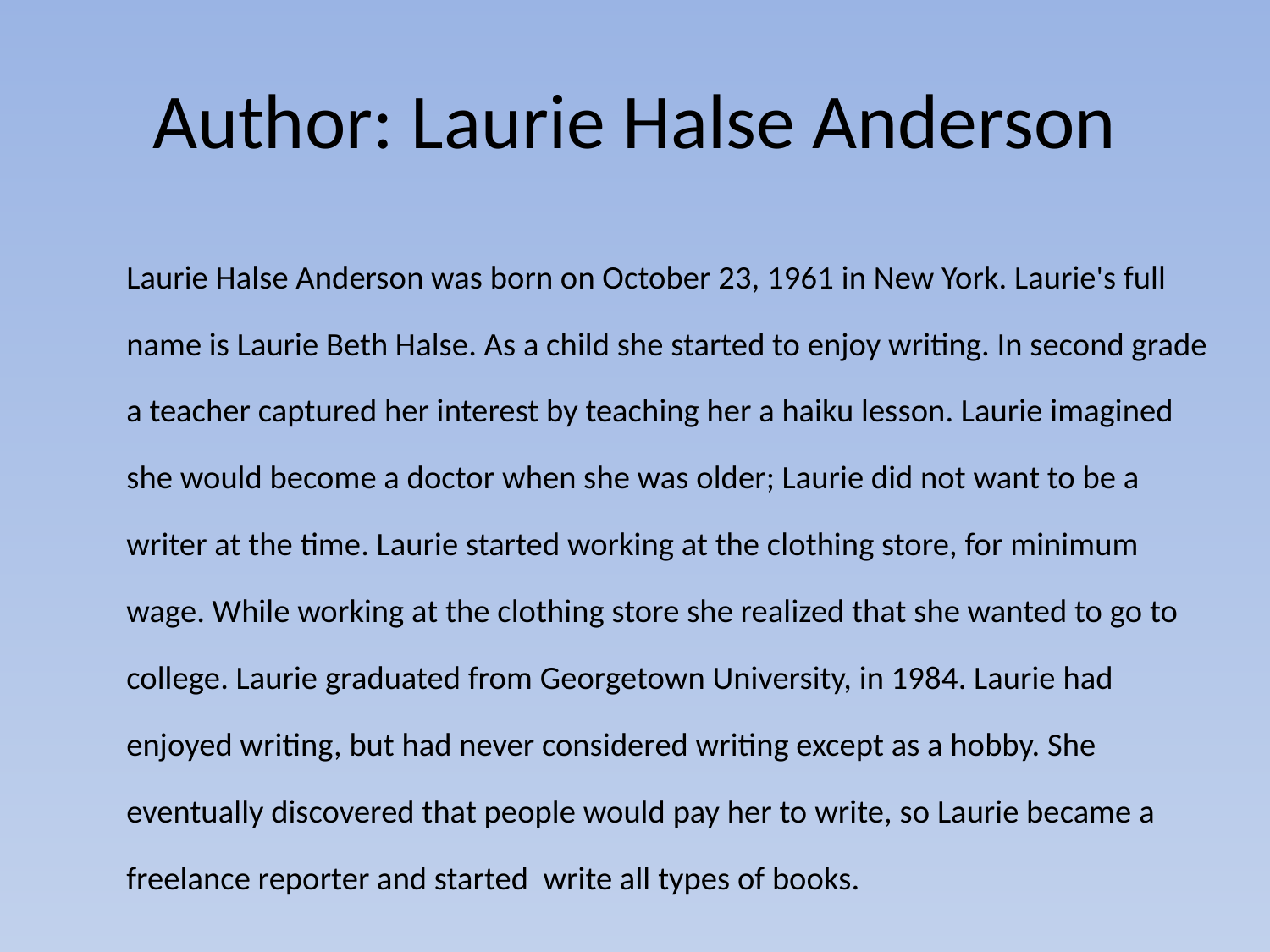

# Author: Laurie Halse Anderson
		Laurie Halse Anderson was born on October 23, 1961 in New York. Laurie's full name is Laurie Beth Halse. As a child she started to enjoy writing. In second grade a teacher captured her interest by teaching her a haiku lesson. Laurie imagined she would become a doctor when she was older; Laurie did not want to be a writer at the time. Laurie started working at the clothing store, for minimum wage. While working at the clothing store she realized that she wanted to go to college. Laurie graduated from Georgetown University, in 1984. Laurie had enjoyed writing, but had never considered writing except as a hobby. She eventually discovered that people would pay her to write, so Laurie became a freelance reporter and started  write all types of books.